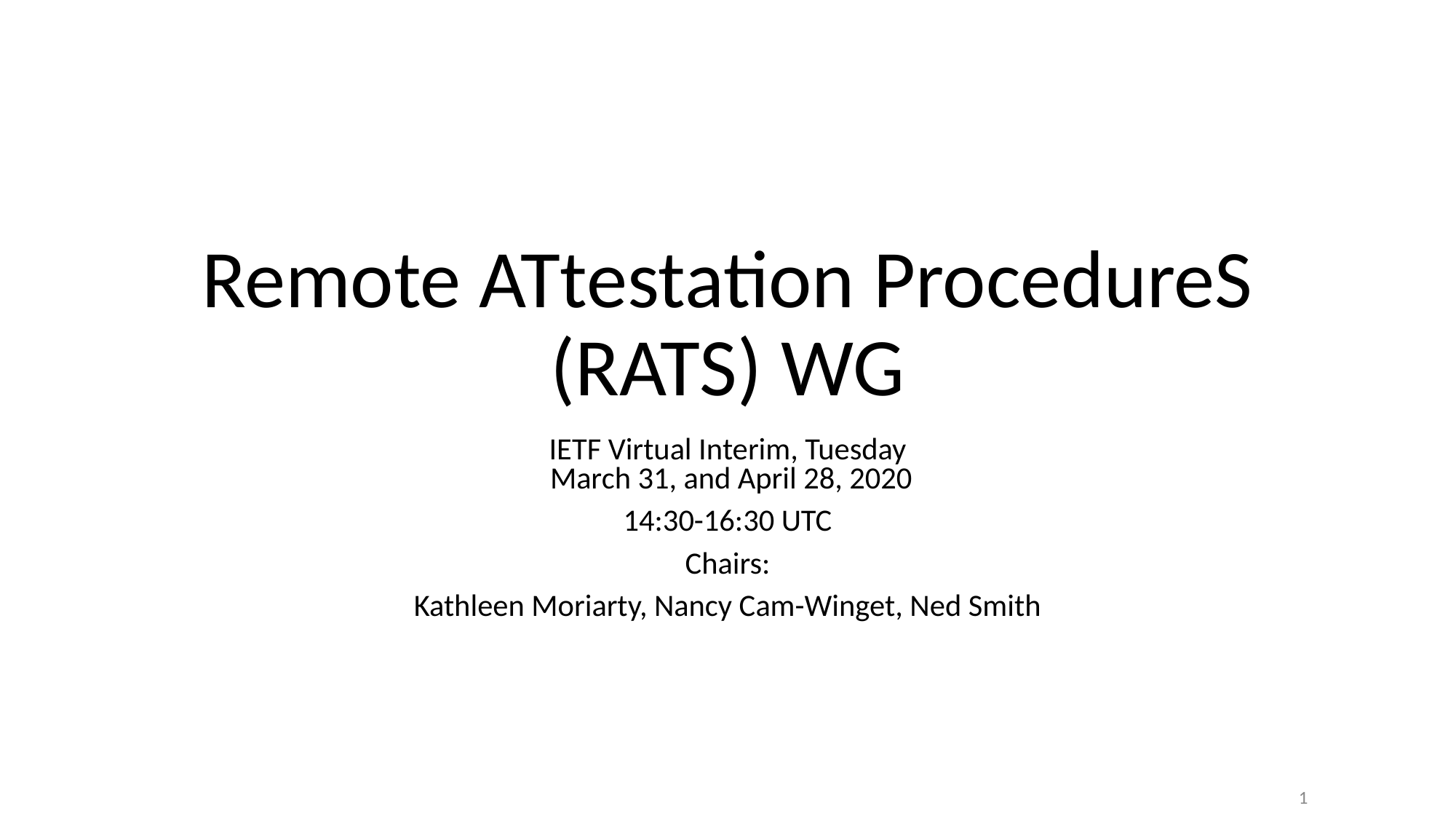

# Remote ATtestation ProcedureS (RATS) WG
IETF Virtual Interim, Tuesday
 March 31, and April 28, 2020
14:30-16:30 UTC
Chairs:
Kathleen Moriarty, Nancy Cam-Winget, Ned Smith
1